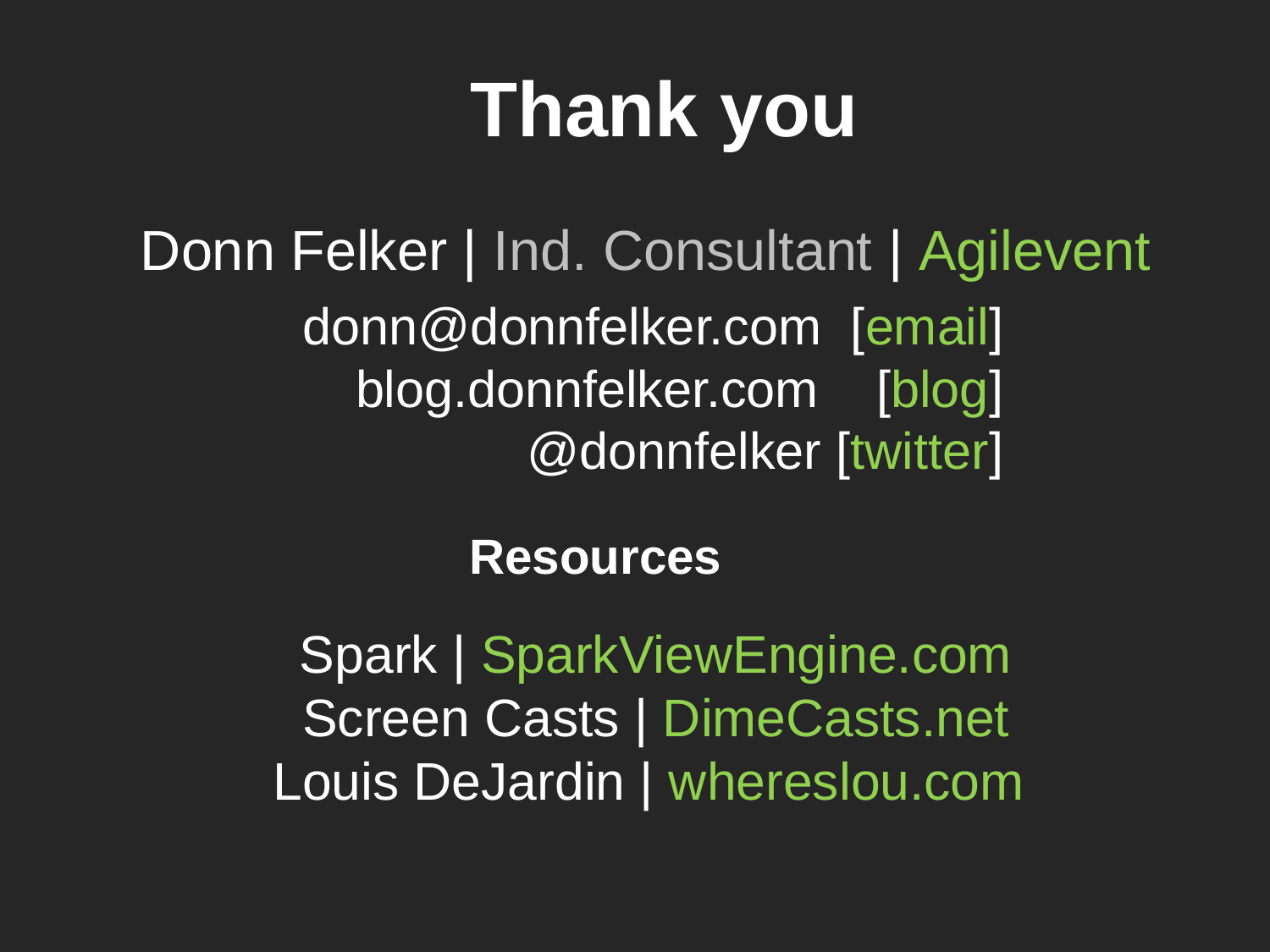

Thank you
Donn Felker | Ind. Consultant | Agilevent
    donn@donnfelker.com  [email]
 blog.donnfelker.com    [blog]
                  @donnfelker [twitter]

Resources
Spark | SparkViewEngine.com
Screen Casts | DimeCasts.net
Louis DeJardin | whereslou.com